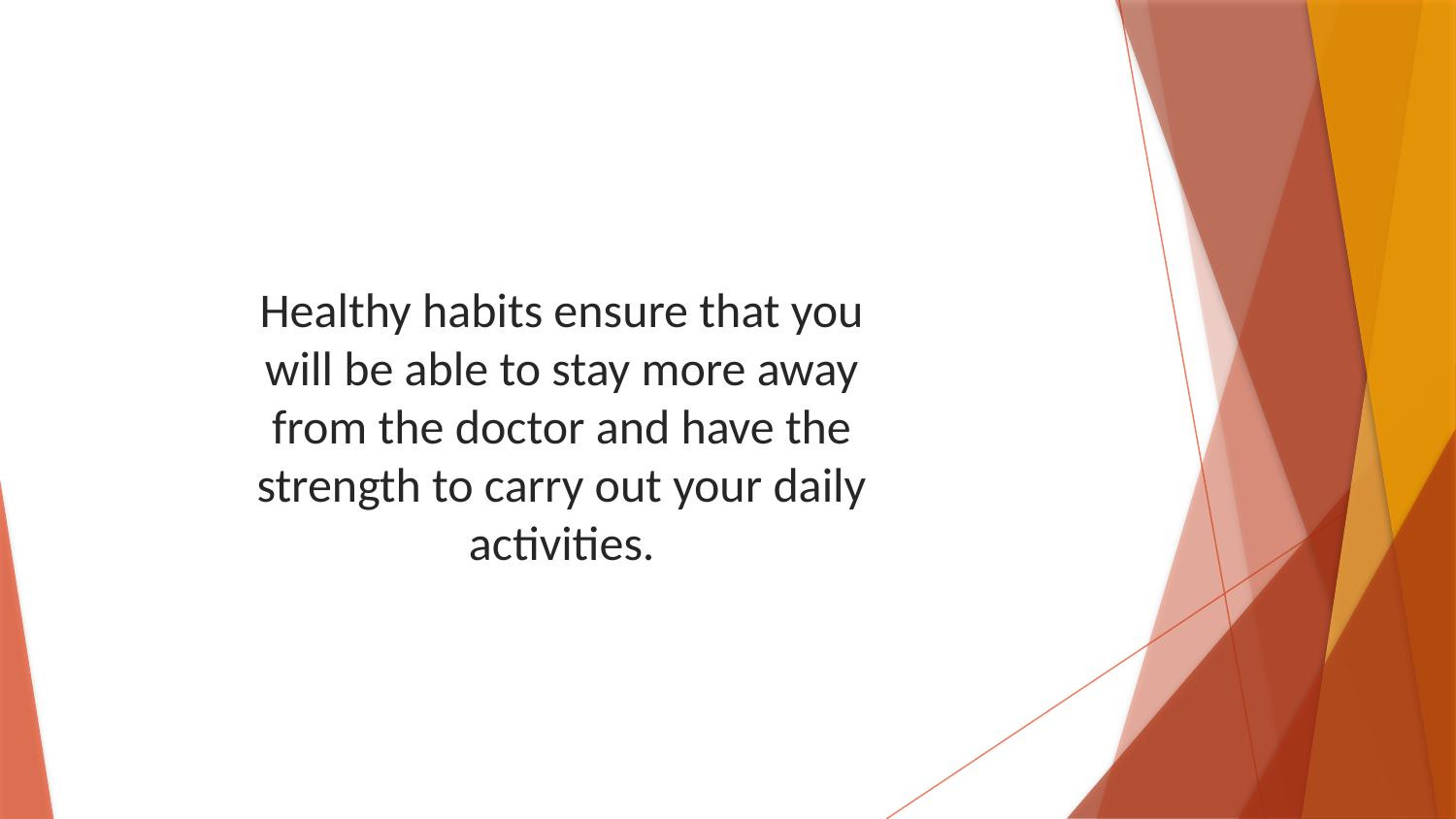

Healthy habits ensure that you will be able to stay more away from the doctor and have the strength to carry out your daily activities.